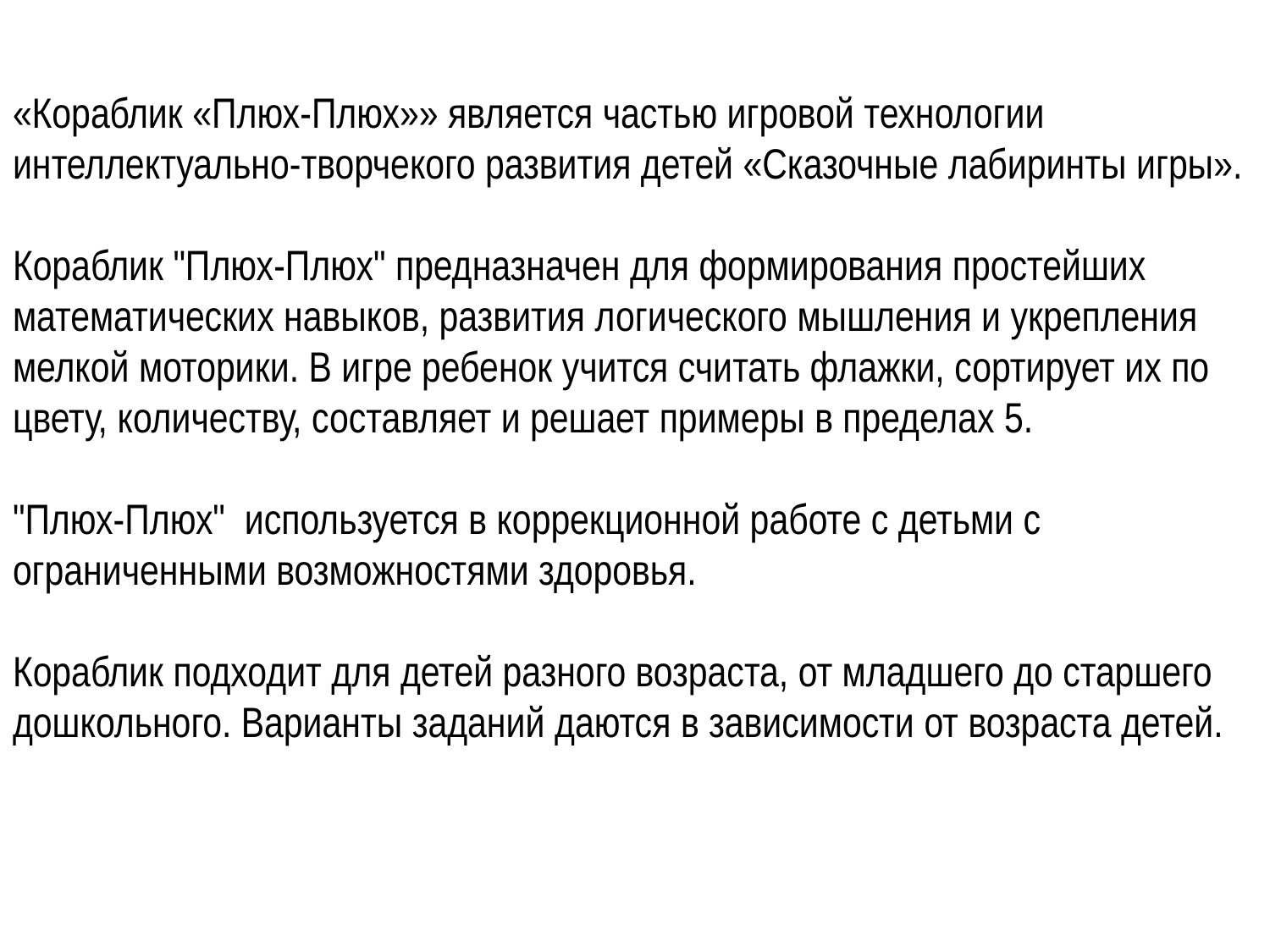

«Кораблик «Плюх-Плюх»» является частью игровой технологии интеллектуально-творчекого развития детей «Сказочные лабиринты игры».

Кораблик "Плюх-Плюх" предназначен для формирования простейших математических навыков, развития логического мышления и укрепления мелкой моторики. В игре ребенок учится считать флажки, сортирует их по цвету, количеству, составляет и решает примеры в пределах 5.

"Плюх-Плюх"  используется в коррекционной работе с детьми с ограниченными возможностями здоровья.

Кораблик подходит для детей разного возраста, от младшего до старшего дошкольного. Варианты заданий даются в зависимости от возраста детей.